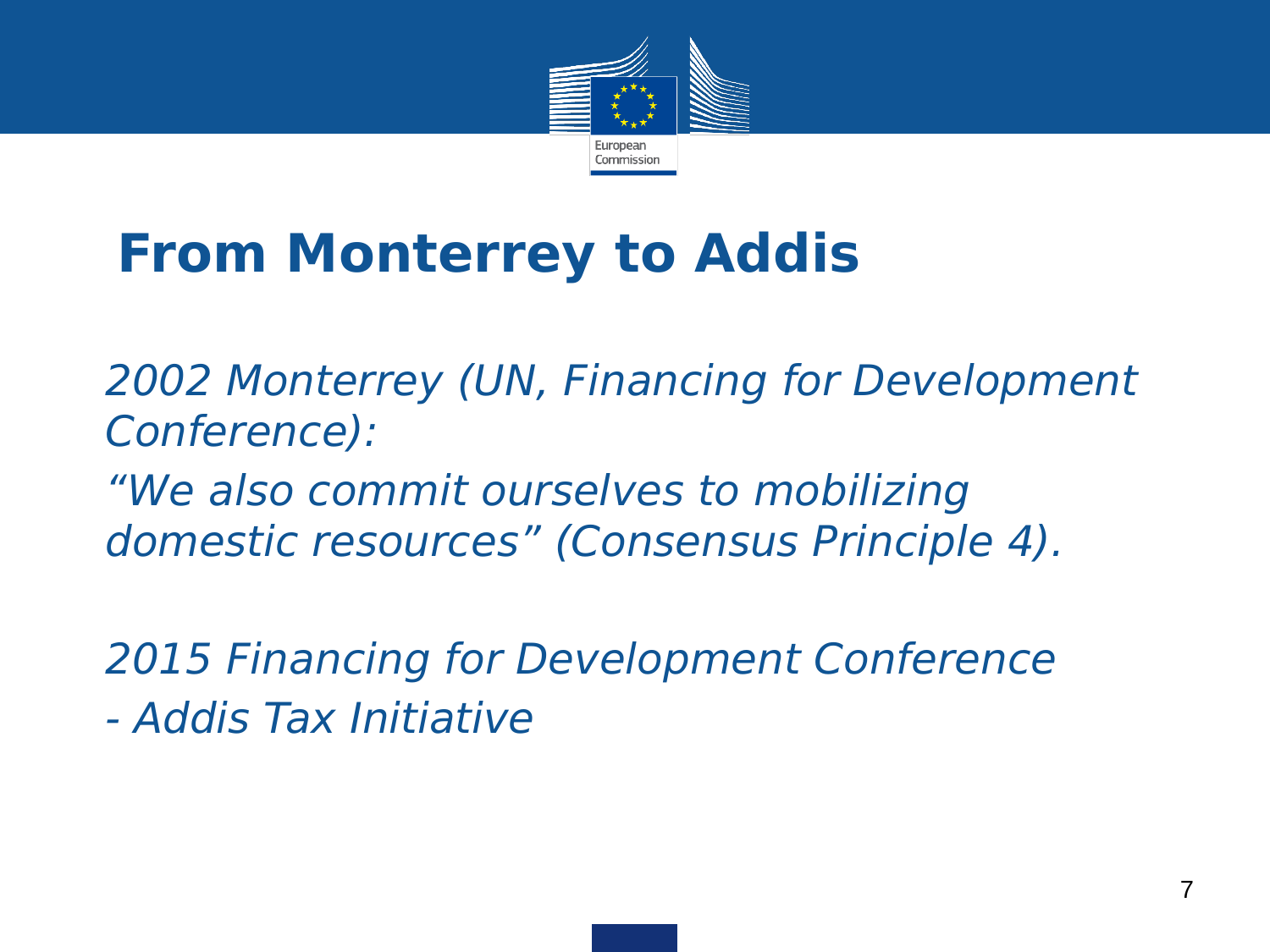

# From Monterrey to Addis
2002 Monterrey (UN, Financing for Development Conference):
“We also commit ourselves to mobilizing domestic resources” (Consensus Principle 4).

2015 Financing for Development Conference
- Addis Tax Initiative

7